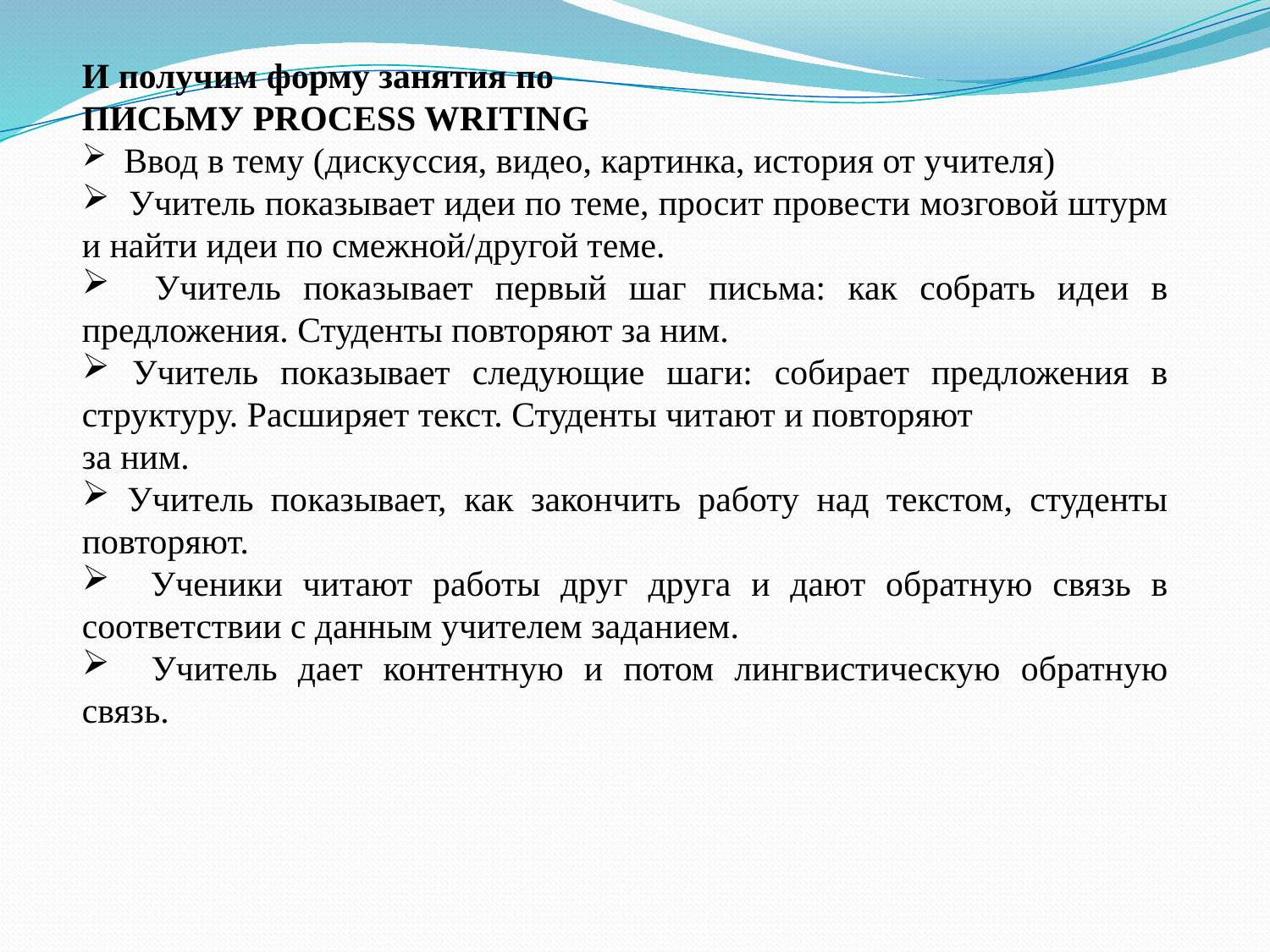

И получим форму занятия по
ПИСЬМУ PROCESS WRITING
  Ввод в тему (дискуссия, видео, картинка, история от учителя)
  Учитель показывает идеи по теме, просит провести мозговой штурм и найти идеи по смежной/другой теме.
  Учитель показывает первый шаг письма: как собрать идеи в предложения. Студенты повторяют за ним.
 Учитель показывает следующие шаги: собирает предложения в структуру. Расширяет текст. Студенты читают и повторяют
за ним.
 Учитель показывает, как закончить работу над текстом, студенты повторяют.
  Ученики читают работы друг друга и дают обратную связь в соответствии с данным учителем заданием.
  Учитель дает контентную и потом лингвистическую обратную связь.